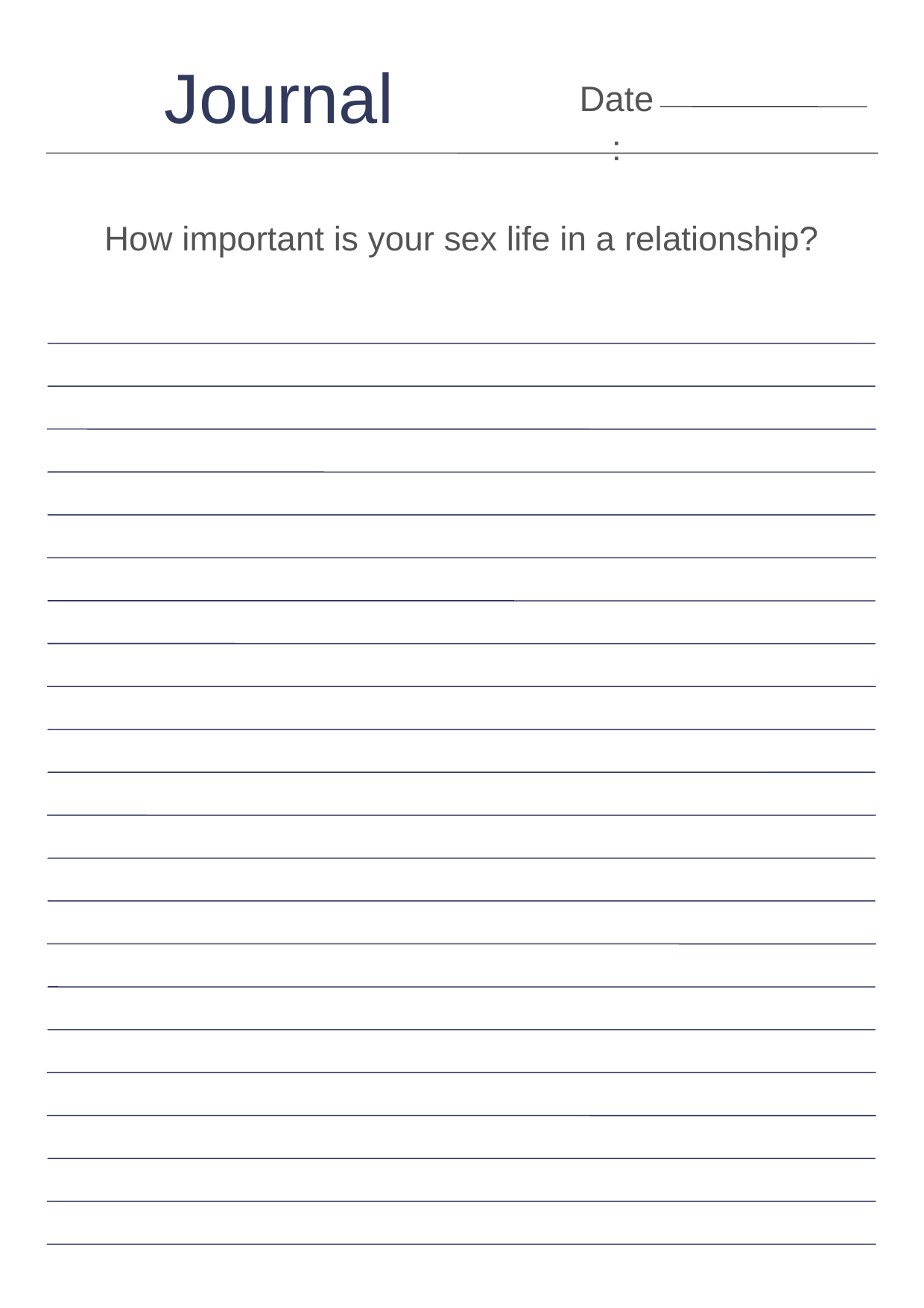

Journal
Date:

How important is your sex life in a relationship?